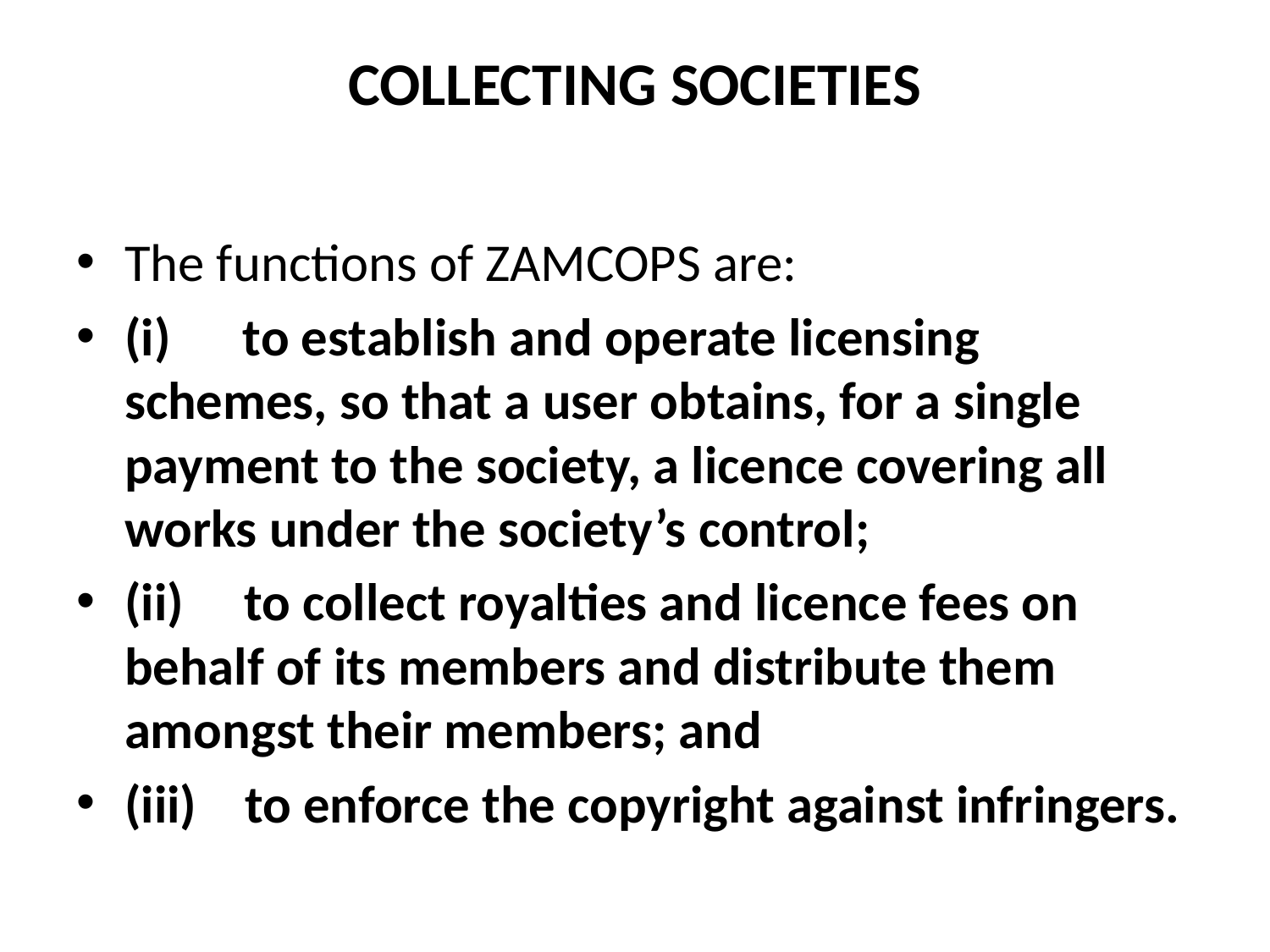

# COLLECTING SOCIETIES
The functions of ZAMCOPS are:
(i)      to establish and operate licensing schemes, so that a user obtains, for a single payment to the society, a licence covering all works under the society’s control;
(ii)     to collect royalties and licence fees on behalf of its members and distribute them amongst their members; and
(iii)    to enforce the copyright against infringers.